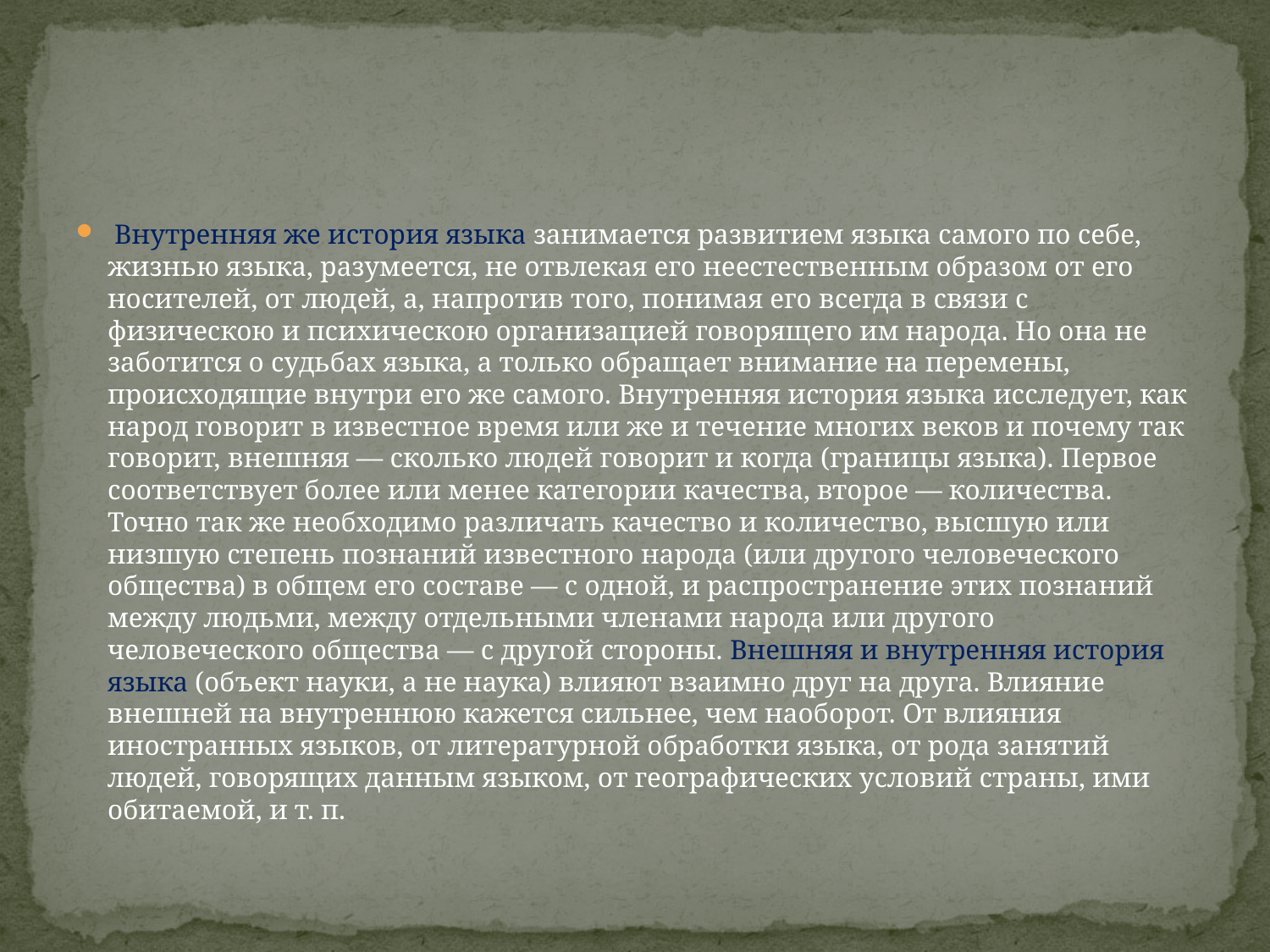

#
 Внутренняя же история языка занимается развитием языка самого по себе, жизнью языка, разумеется, не отвлекая его неестественным образом от его носителей, от людей, а, напротив того, понимая его всегда в связи с физическою и психическою организацией говорящего им народа. Но она не заботится о судьбах языка, а только обращает внимание на перемены, происходящие внутри его же самого. Внутренняя история языка исследует, как народ говорит в известное время или же и течение многих веков и почему так говорит, внешняя — сколько людей говорит и когда (границы языка). Первое соответствует более или менее категории качества, второе — количества. Точно так же необходимо различать качество и количество, высшую или низшую степень познаний известного народа (или другого человеческого общества) в общем его составе — с одной, и распространение этих познаний между людьми, между отдельными членами народа или другого человеческого общества — с другой стороны. Внешняя и внутренняя история языка (объект науки, а не наука) влияют взаимно друг на друга. Влияние внешней на внутреннюю кажется сильнее, чем наоборот. От влияния иностранных языков, от литературной обработки языка, от рода занятий людей, говорящих данным языком, от географических условий страны, ими обитаемой, и т. п.